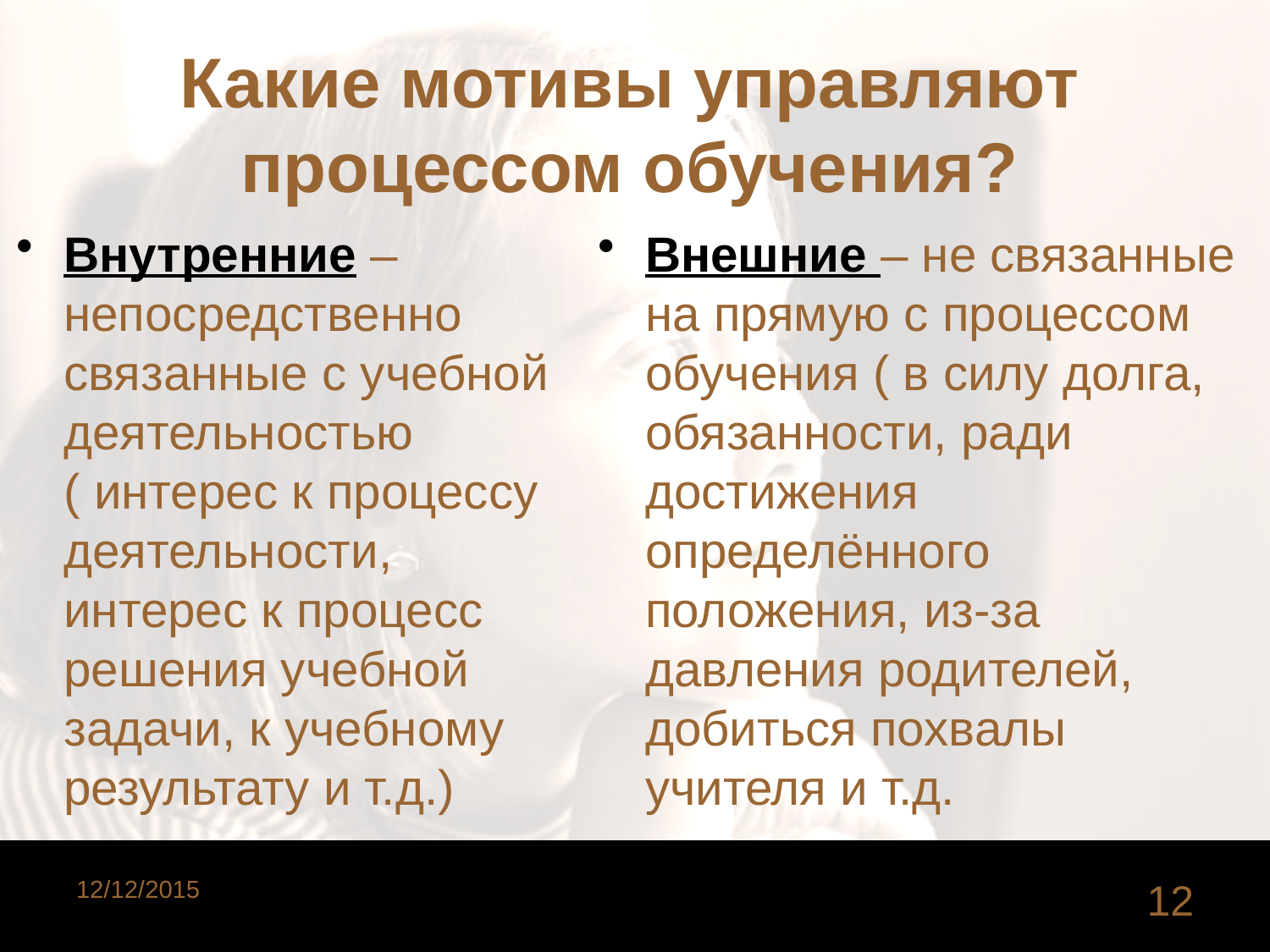

# Какие мотивы управляют процессом обучения?
Внутренние – непосредственно связанные с учебной деятельностью ( интерес к процессу деятельности, интерес к процесс решения учебной задачи, к учебному результату и т.д.)
Внешние – не связанные на прямую с процессом обучения ( в силу долга, обязанности, ради достижения определённого положения, из-за давления родителей, добиться похвалы учителя и т.д.
12/12/2015
12